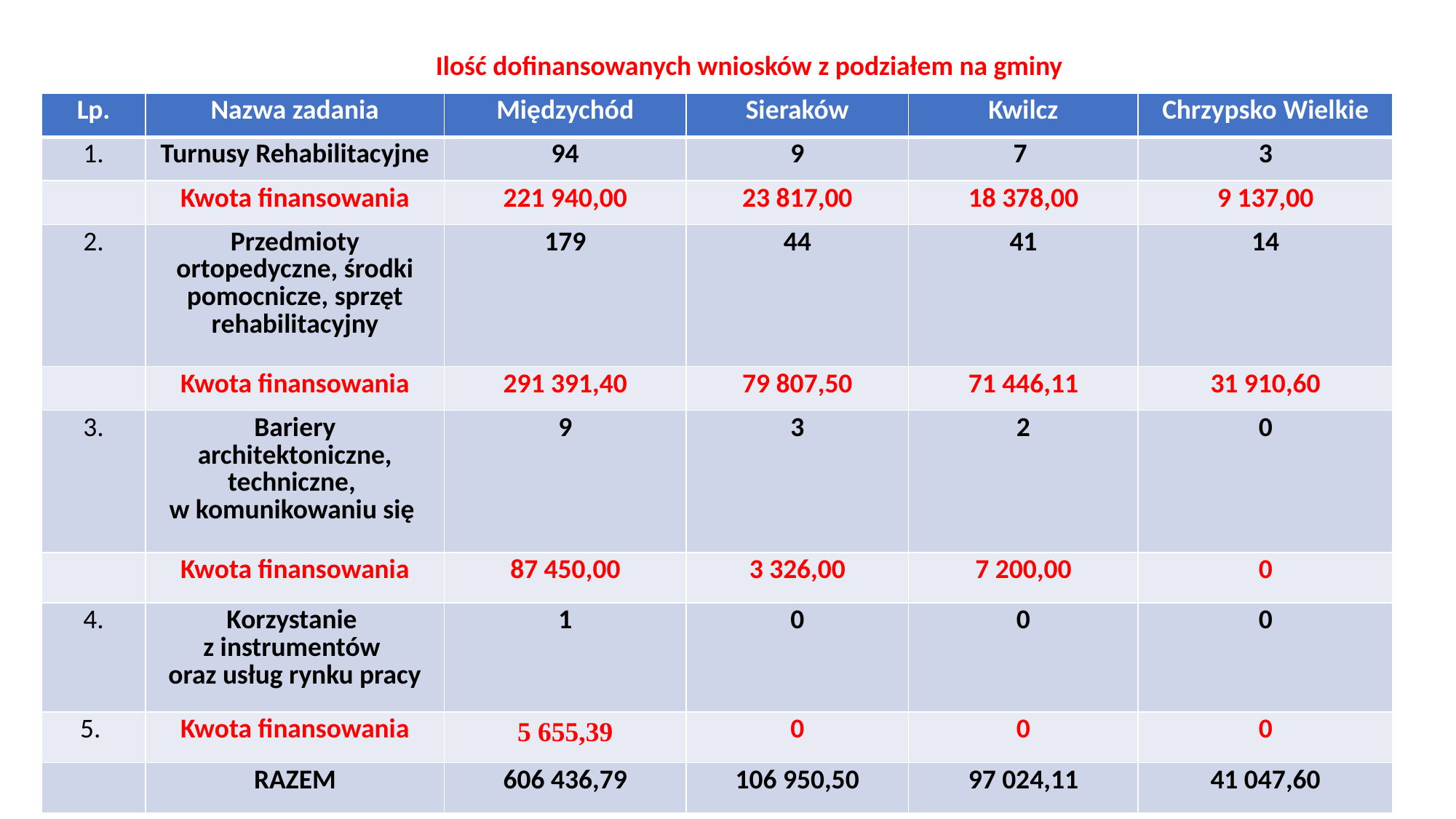

Ilość dofinansowanych wniosków z podziałem na gminy

| Lp. | Nazwa zadania | Międzychód | Sieraków | Kwilcz | Chrzypsko Wielkie |
| --- | --- | --- | --- | --- | --- |
| 1. | Turnusy Rehabilitacyjne | 94 | 9 | 7 | 3 |
|  | Kwota finansowania | 221 940,00 | 23 817,00 | 18 378,00 | 9 137,00 |
| 2. | Przedmioty ortopedyczne, środki pomocnicze, sprzęt rehabilitacyjny | 179 | 44 | 41 | 14 |
|  | Kwota finansowania | 291 391,40 | 79 807,50 | 71 446,11 | 31 910,60 |
| 3. | Bariery architektoniczne, techniczne, w komunikowaniu się | 9 | 3 | 2 | 0 |
|  | Kwota finansowania | 87 450,00 | 3 326,00 | 7 200,00 | 0 |
| 4. | Korzystanie z instrumentów oraz usług rynku pracy | 1 | 0 | 0 | 0 |
| 5. | Kwota finansowania | 5 655,39 | 0 | 0 | 0 |
|  | RAZEM | 606 436,79 | 106 950,50 | 97 024,11 | 41 047,60 |